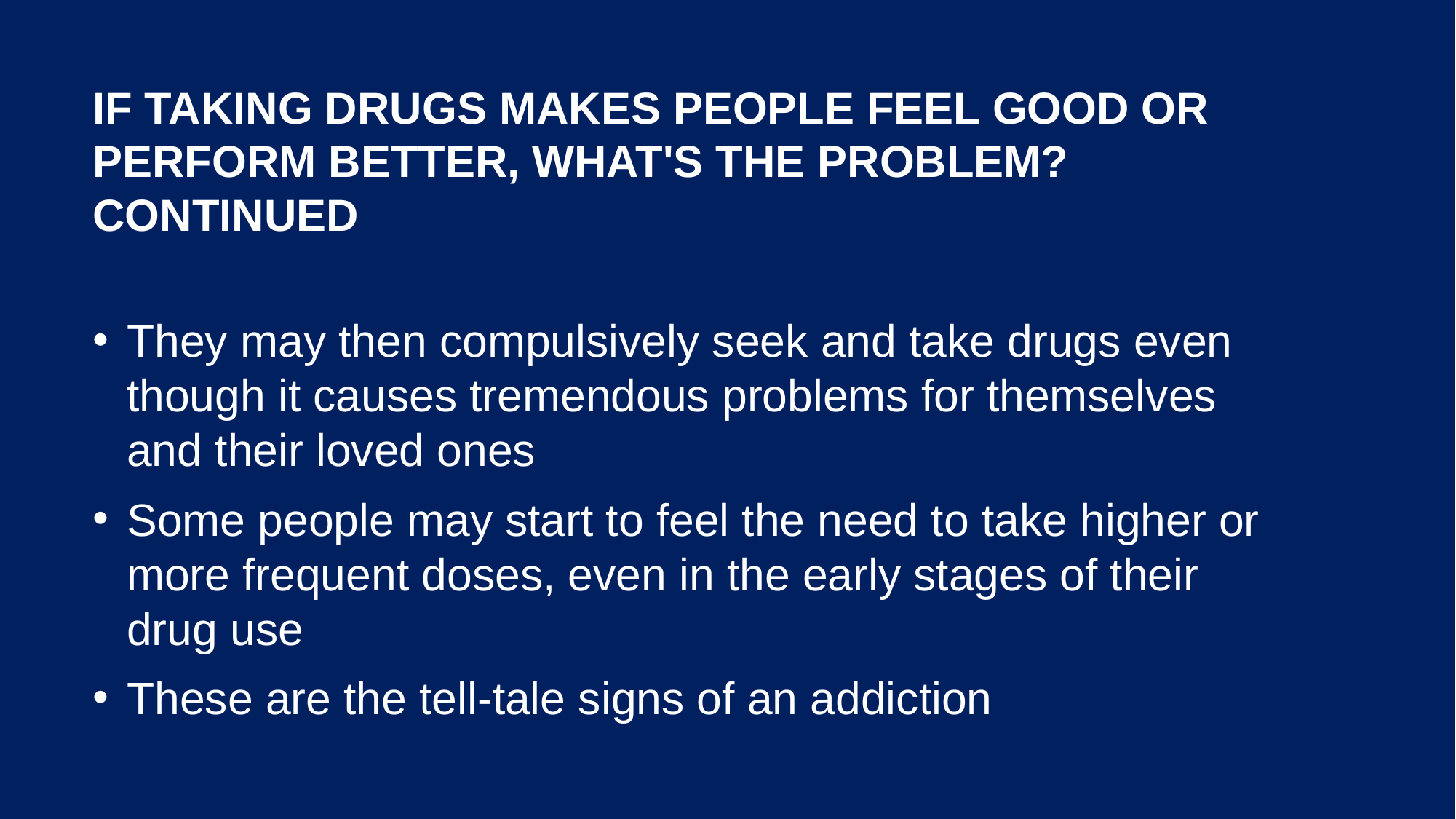

# If taking drugs makes people feel good or perform better, what's the problem? Continued
They may then compulsively seek and take drugs even though it causes tremendous problems for themselves and their loved ones
Some people may start to feel the need to take higher or more frequent doses, even in the early stages of their drug use
These are the tell-tale signs of an addiction